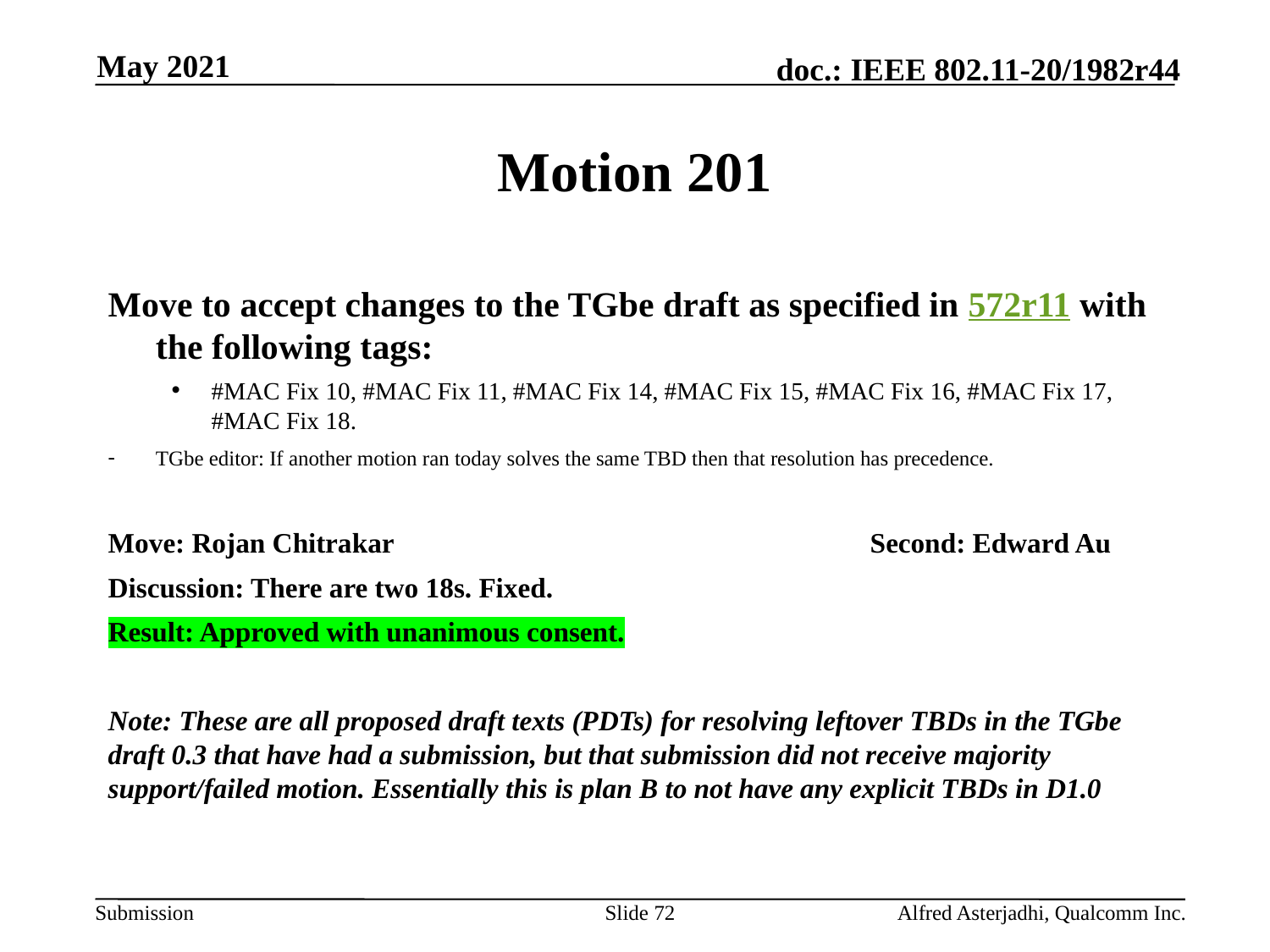

May 2021
# Motion 201
Move to accept changes to the TGbe draft as specified in 572r11 with the following tags:
#MAC Fix 10, #MAC Fix 11, #MAC Fix 14, #MAC Fix 15, #MAC Fix 16, #MAC Fix 17, #MAC Fix 18.
TGbe editor: If another motion ran today solves the same TBD then that resolution has precedence.

Move: Rojan Chitrakar				Second: Edward Au
Discussion: There are two 18s. Fixed.
Result: Approved with unanimous consent.

Note: These are all proposed draft texts (PDTs) for resolving leftover TBDs in the TGbe draft 0.3 that have had a submission, but that submission did not receive majority support/failed motion. Essentially this is plan B to not have any explicit TBDs in D1.0

Slide 72
Alfred Asterjadhi, Qualcomm Inc.